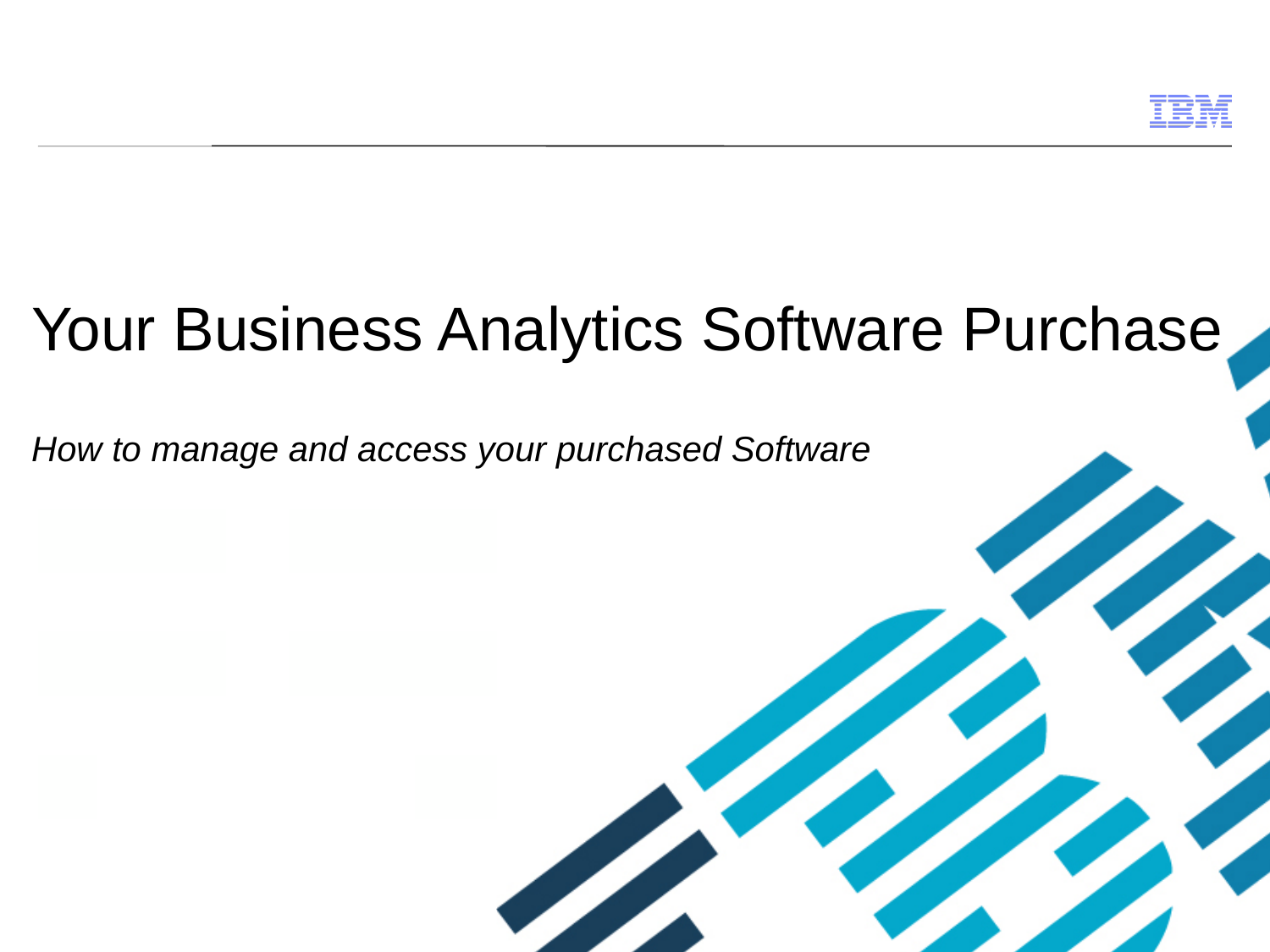

# Your Business Analytics Software Purchase How to manage and access your purchased Software